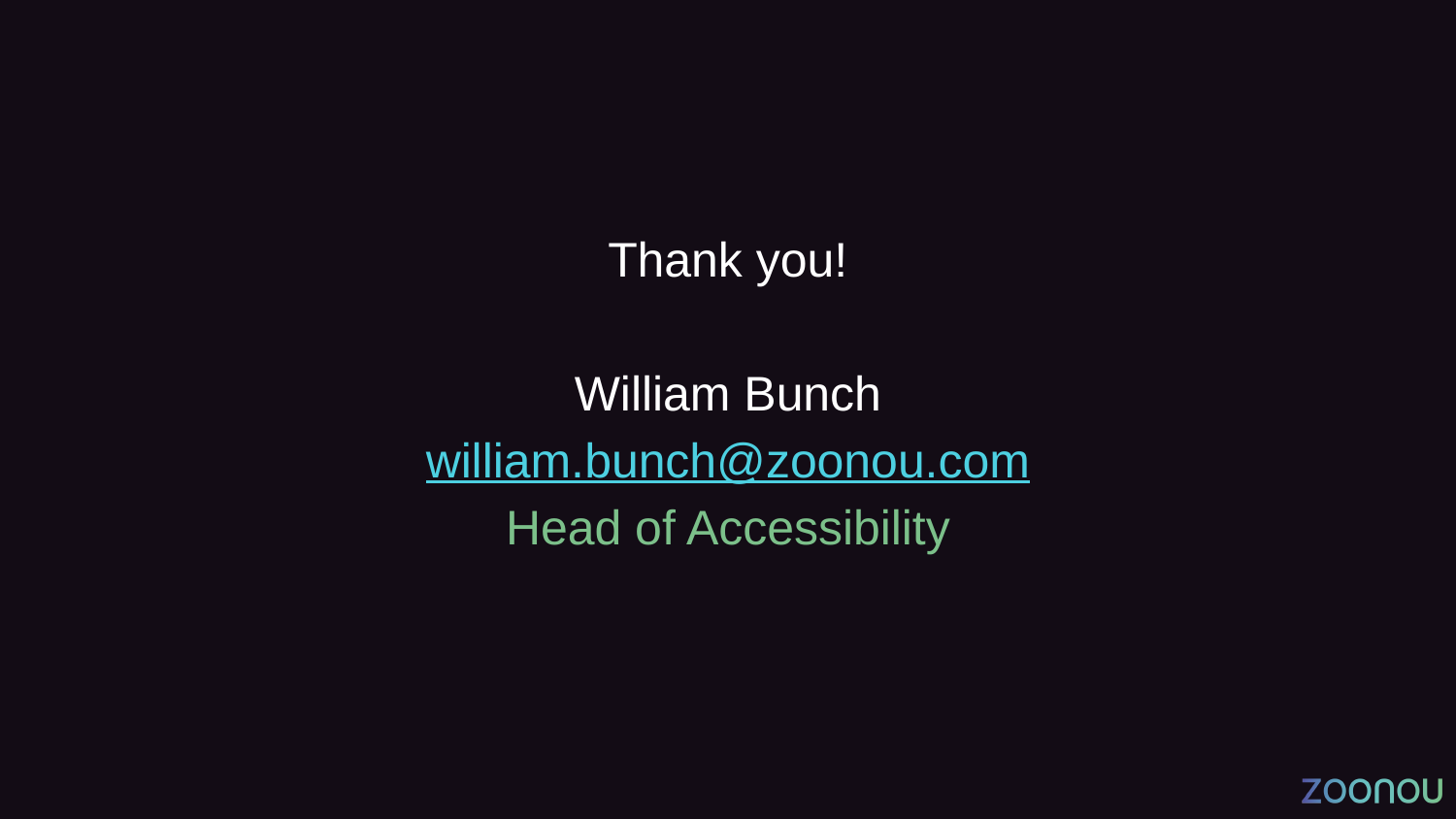

# Thank you!

William Bunch
william.bunch@zoonou.com
Head of Accessibility